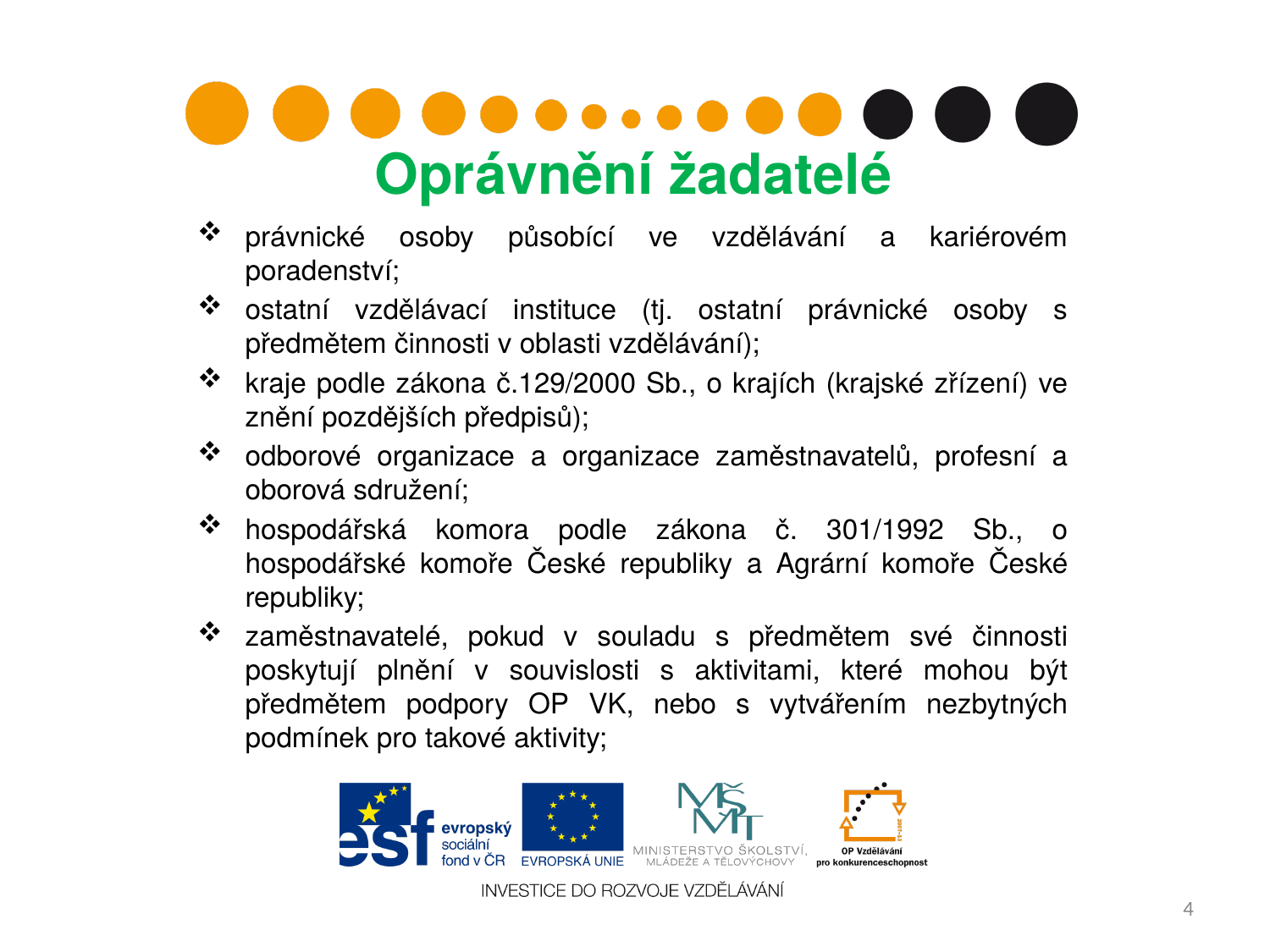

# Oprávnění žadatelé
právnické osoby působící ve vzdělávání a kariérovém poradenství;
ostatní vzdělávací instituce (tj. ostatní právnické osoby s předmětem činnosti v oblasti vzdělávání);
kraje podle zákona č.129/2000 Sb., o krajích (krajské zřízení) ve znění pozdějších předpisů);
odborové organizace a organizace zaměstnavatelů, profesní a oborová sdružení;
hospodářská komora podle zákona č. 301/1992 Sb., o hospodářské komoře České republiky a Agrární komoře České republiky;
zaměstnavatelé, pokud v souladu s předmětem své činnosti poskytují plnění v souvislosti s aktivitami, které mohou být předmětem podpory OP VK, nebo s vytvářením nezbytných podmínek pro takové aktivity;
4